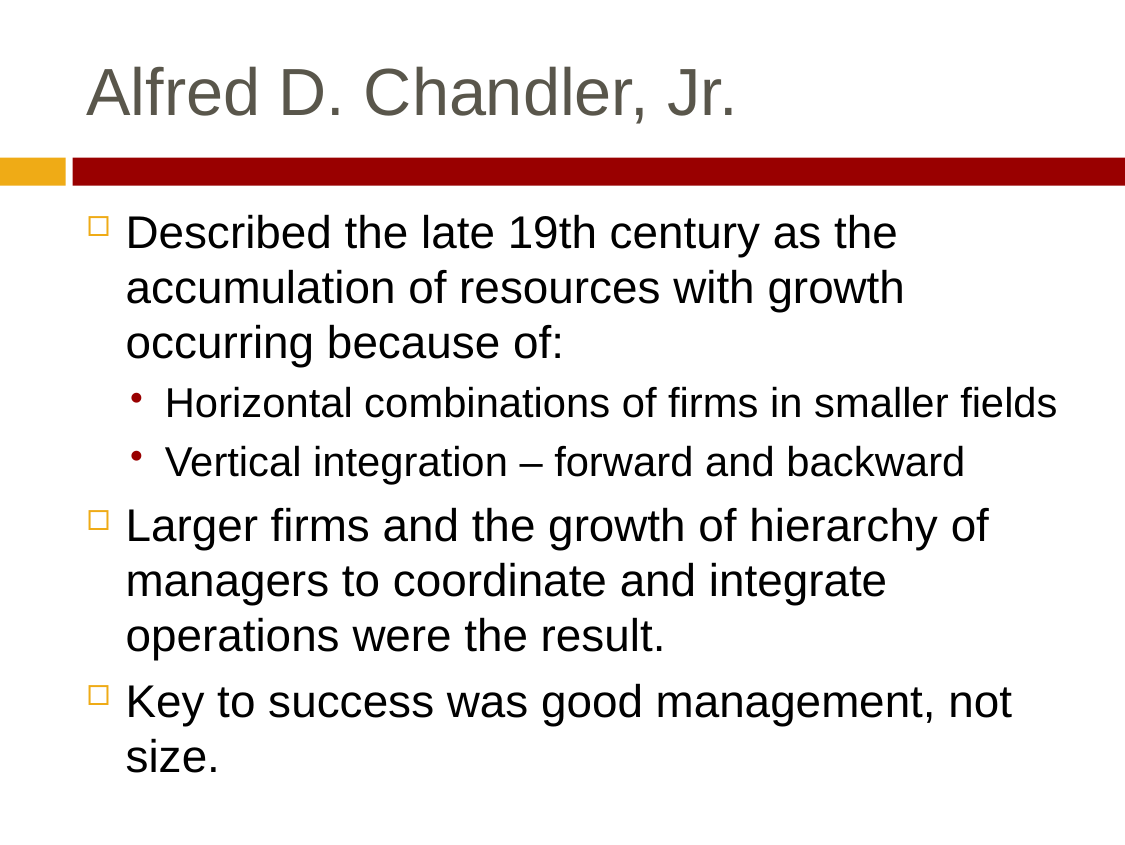

# Alfred D. Chandler, Jr.
Described the late 19th century as the accumulation of resources with growth occurring because of:
Horizontal combinations of firms in smaller fields
Vertical integration – forward and backward
Larger firms and the growth of hierarchy of managers to coordinate and integrate operations were the result.
Key to success was good management, not size.